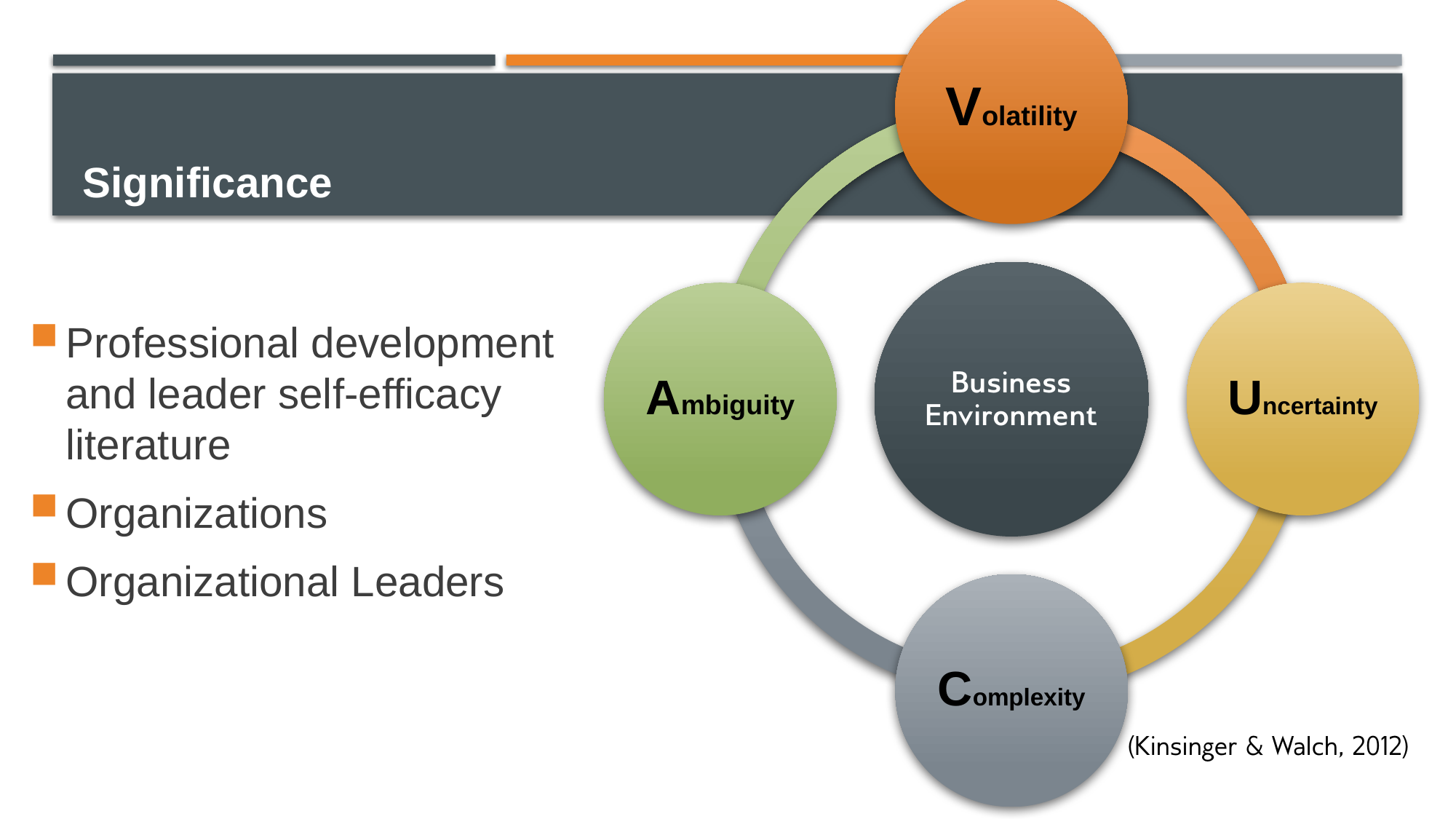

Business Environment
Volatility
Uncertainty
Complexity
Ambiguity
# Significance
Professional development and leader self-efficacy literature
Organizations
Organizational Leaders
(Kinsinger & Walch, 2012)